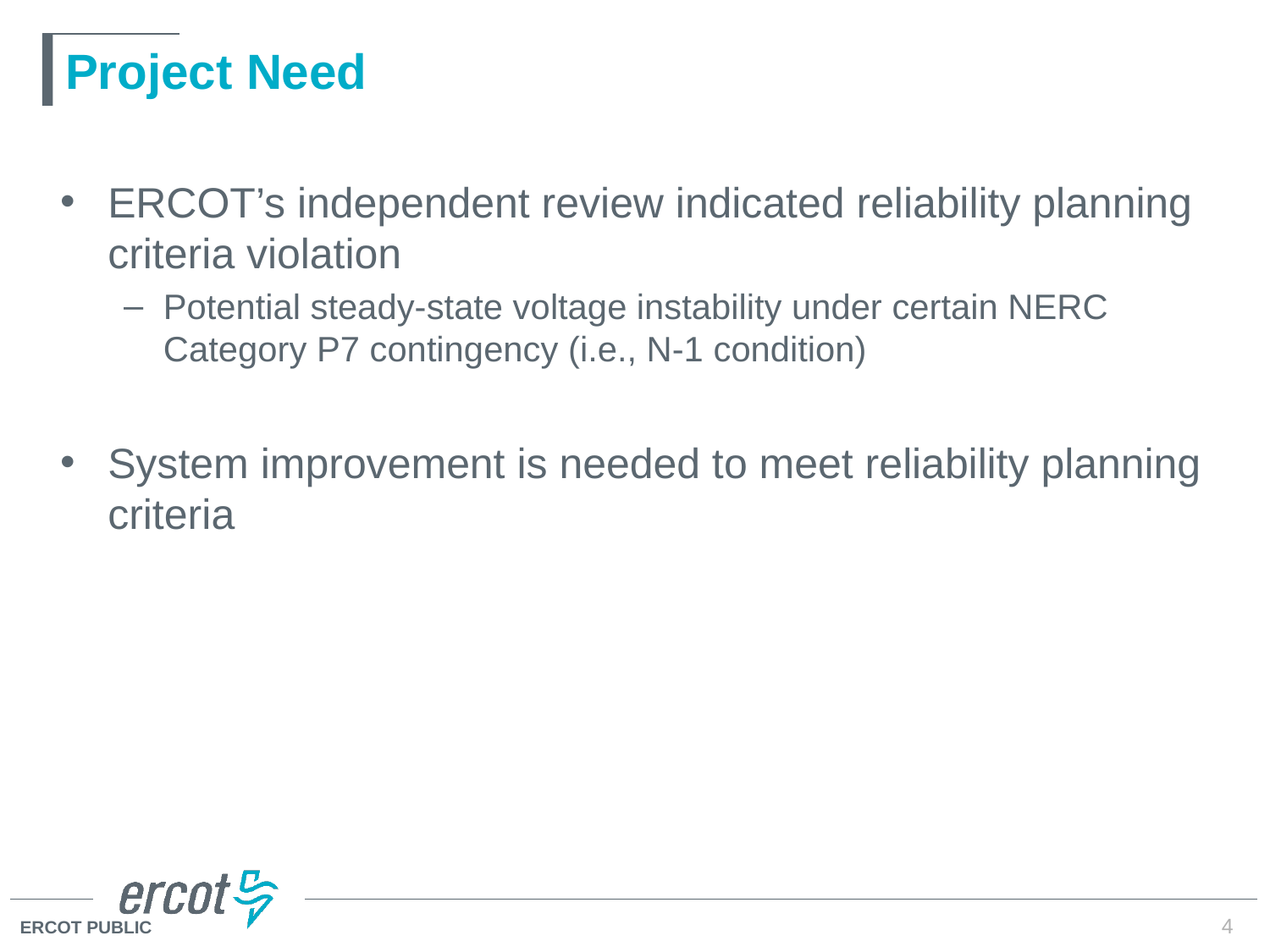

# Project Need
ERCOT’s independent review indicated reliability planning criteria violation
Potential steady-state voltage instability under certain NERC Category P7 contingency (i.e., N-1 condition)

System improvement is needed to meet reliability planning criteria

4